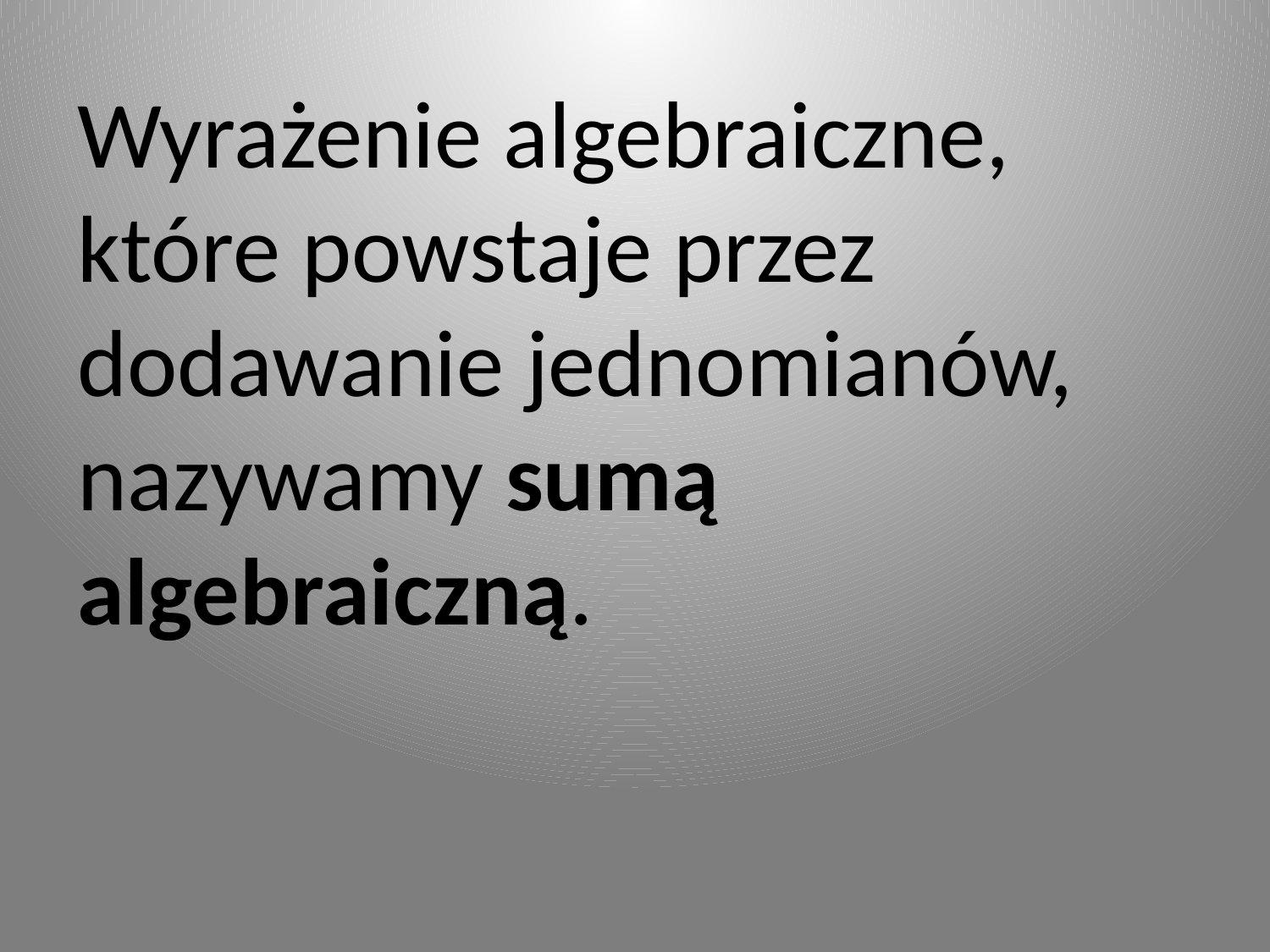

Wyrażenie algebraiczne, które powstaje przez dodawanie jednomianów, nazywamy sumą algebraiczną.